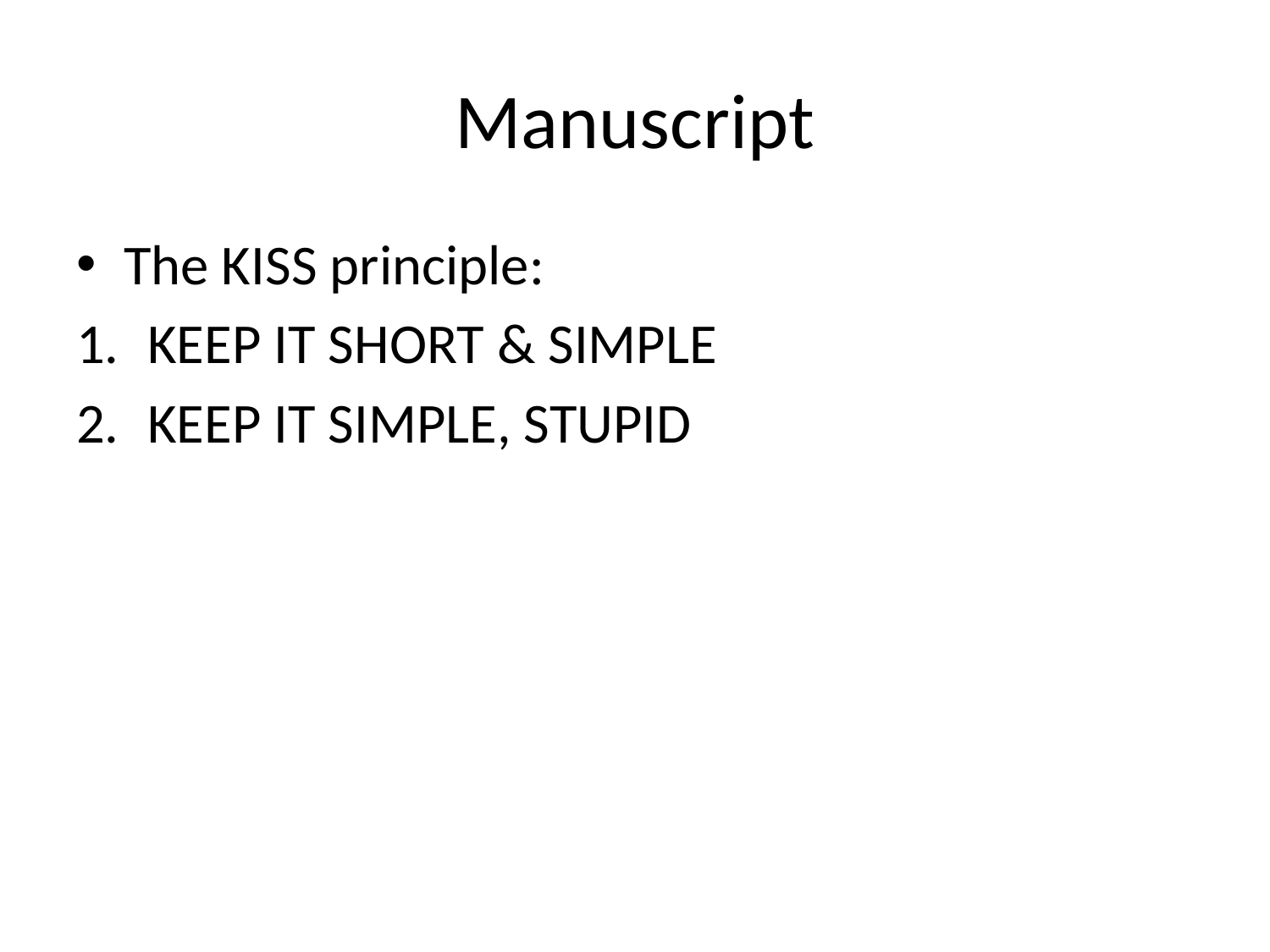

# Manuscript
The KISS principle:
KEEP IT SHORT & SIMPLE
KEEP IT SIMPLE, STUPID